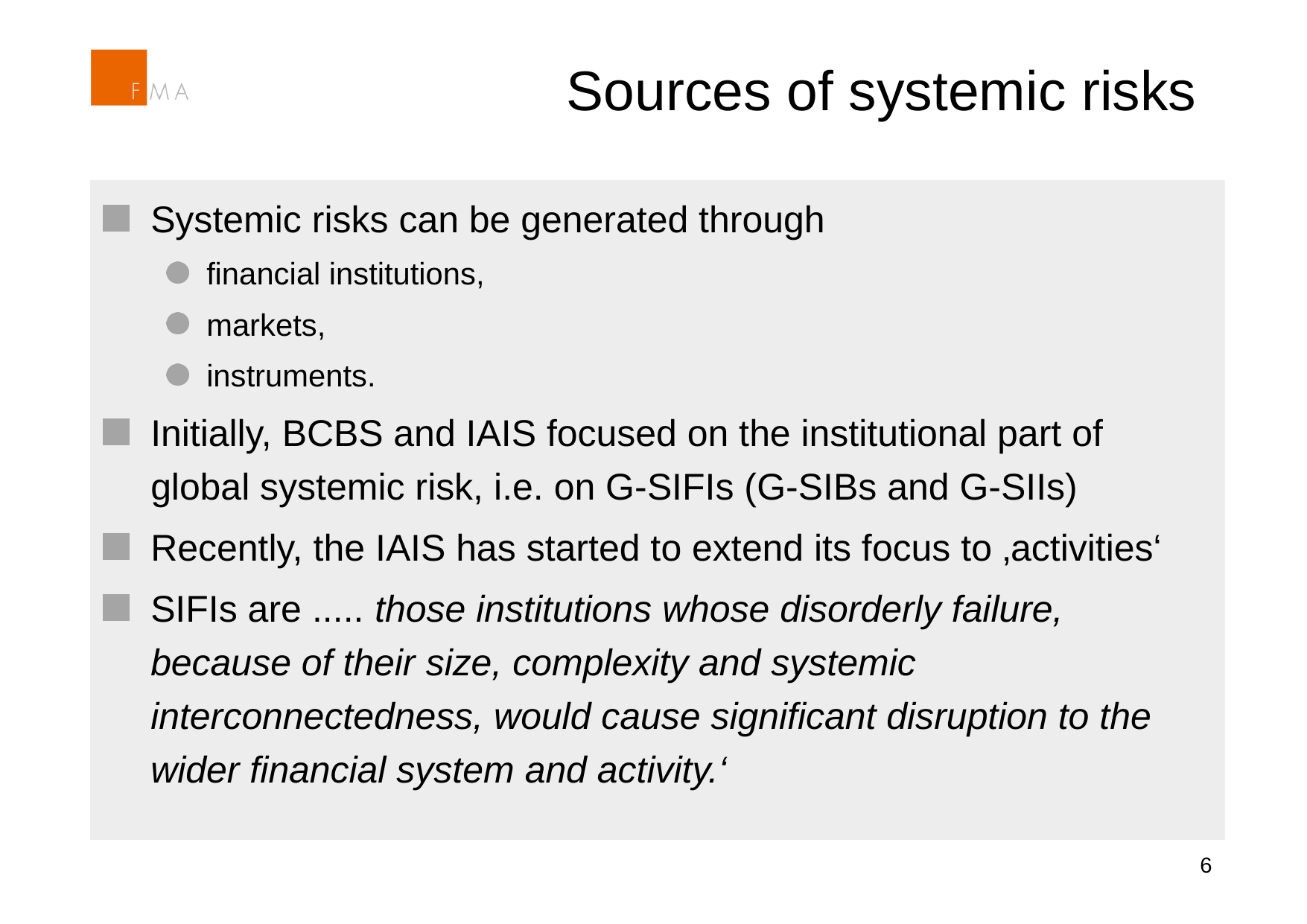

# Sources of systemic risks
Systemic risks can be generated through
financial institutions,
markets,
instruments.
Initially, BCBS and IAIS focused on the institutional part of global systemic risk, i.e. on G-SIFIs (G-SIBs and G-SIIs)
Recently, the IAIS has started to extend its focus to ‚activities‘
SIFIs are ..... those institutions whose disorderly failure, because of their size, complexity and systemic interconnectedness, would cause significant disruption to the wider financial system and activity.‘

6